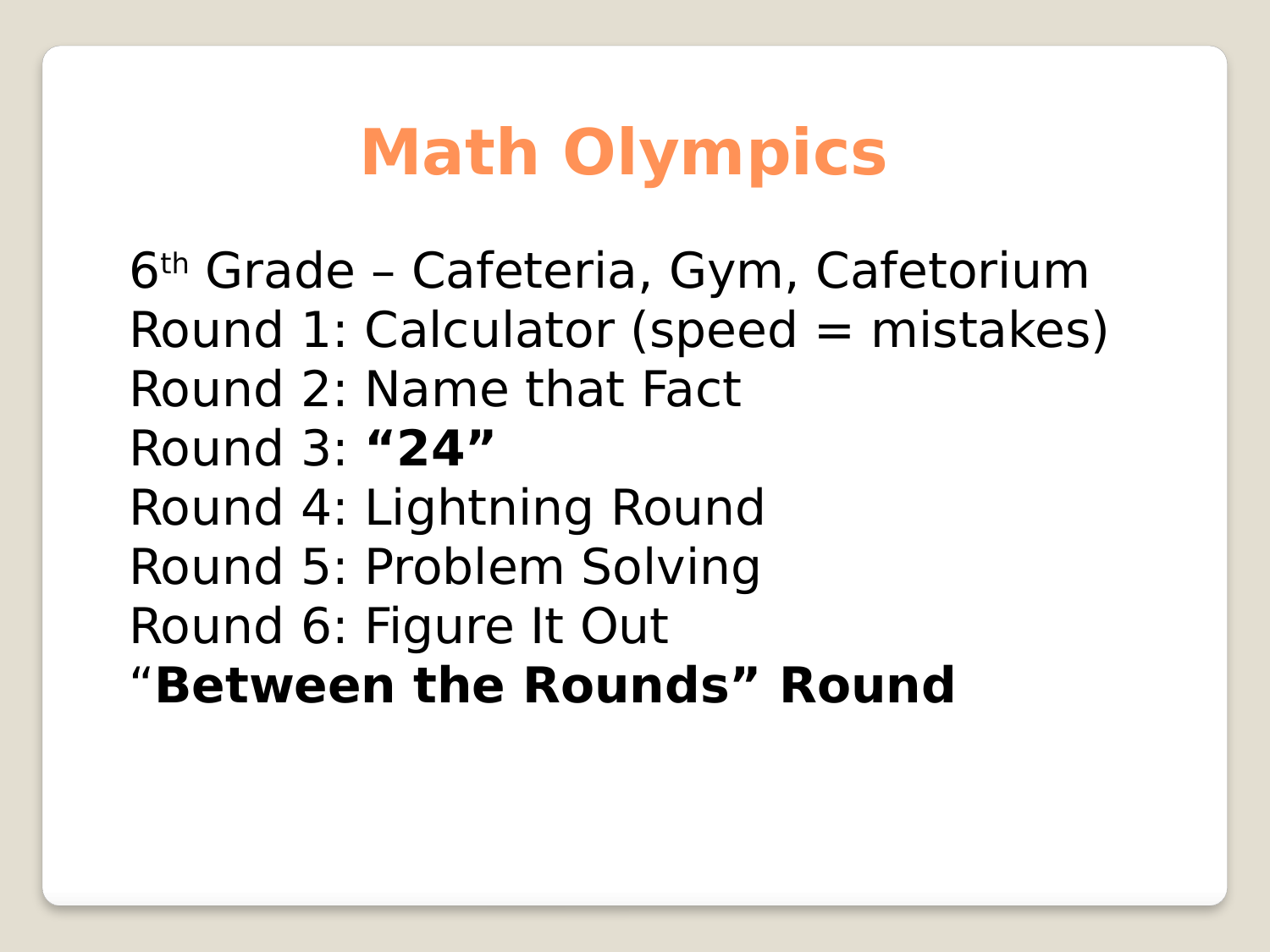

Math Olympics
6th Grade – Cafeteria, Gym, Cafetorium
Round 1: Calculator (speed = mistakes)
Round 2: Name that Fact
Round 3: “24”
Round 4: Lightning Round
Round 5: Problem Solving
Round 6: Figure It Out
“Between the Rounds” Round